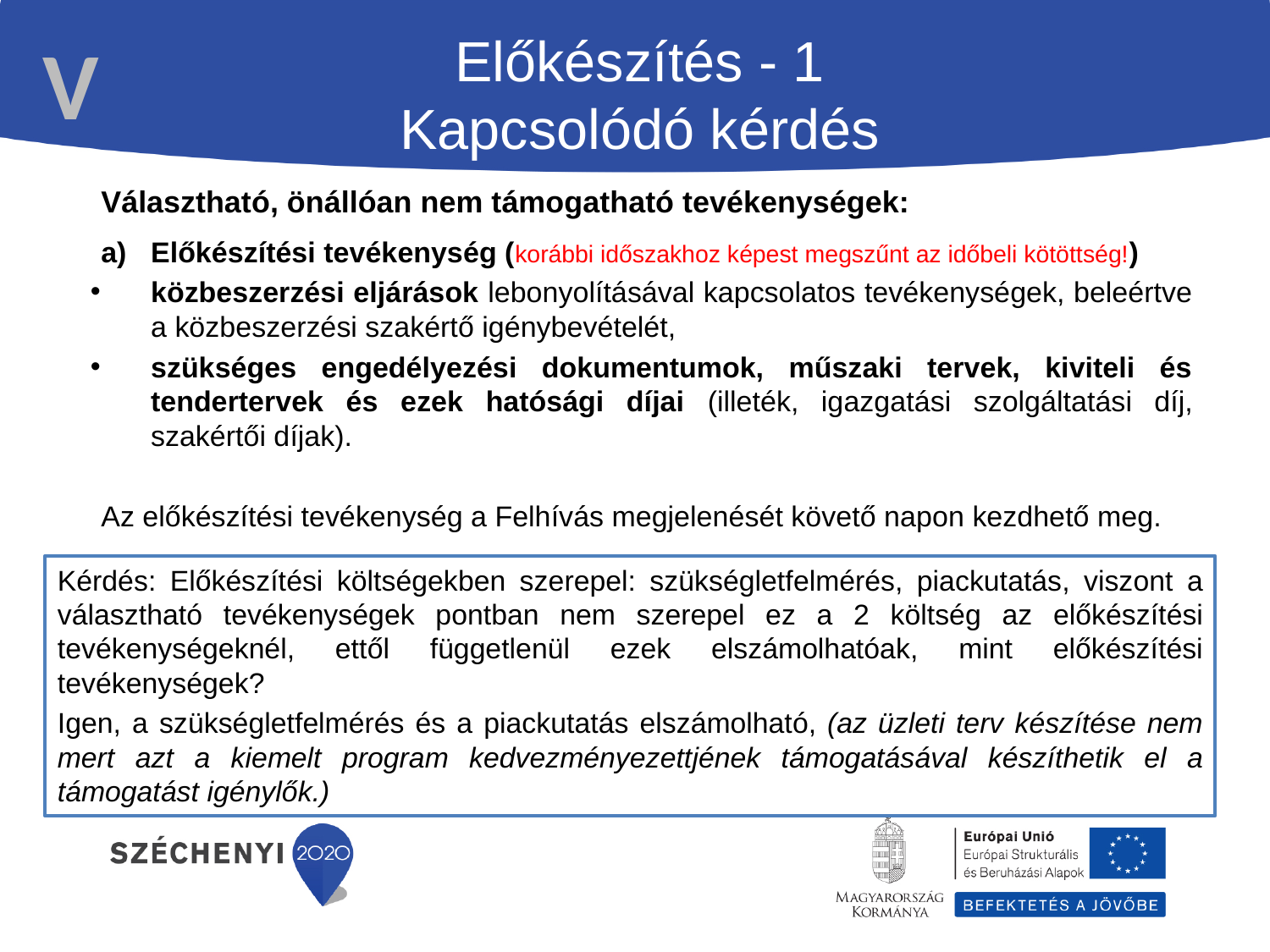

V
Előkészítés - 1
Kapcsolódó kérdés

Választható, önállóan nem támogatható tevékenységek:
Előkészítési tevékenység (korábbi időszakhoz képest megszűnt az időbeli kötöttség!)
közbeszerzési eljárások lebonyolításával kapcsolatos tevékenységek, beleértve a közbeszerzési szakértő igénybevételét,
szükséges engedélyezési dokumentumok, műszaki tervek, kiviteli és tendertervek és ezek hatósági díjai (illeték, igazgatási szolgáltatási díj, szakértői díjak).

Az előkészítési tevékenység a Felhívás megjelenését követő napon kezdhető meg.
Kérdés: Előkészítési költségekben szerepel: szükségletfelmérés, piackutatás, viszont a választható tevékenységek pontban nem szerepel ez a 2 költség az előkészítési tevékenységeknél, ettől függetlenül ezek elszámolhatóak, mint előkészítési tevékenységek?
Igen, a szükségletfelmérés és a piackutatás elszámolható, (az üzleti terv készítése nem mert azt a kiemelt program kedvezményezettjének támogatásával készíthetik el a támogatást igénylők.)